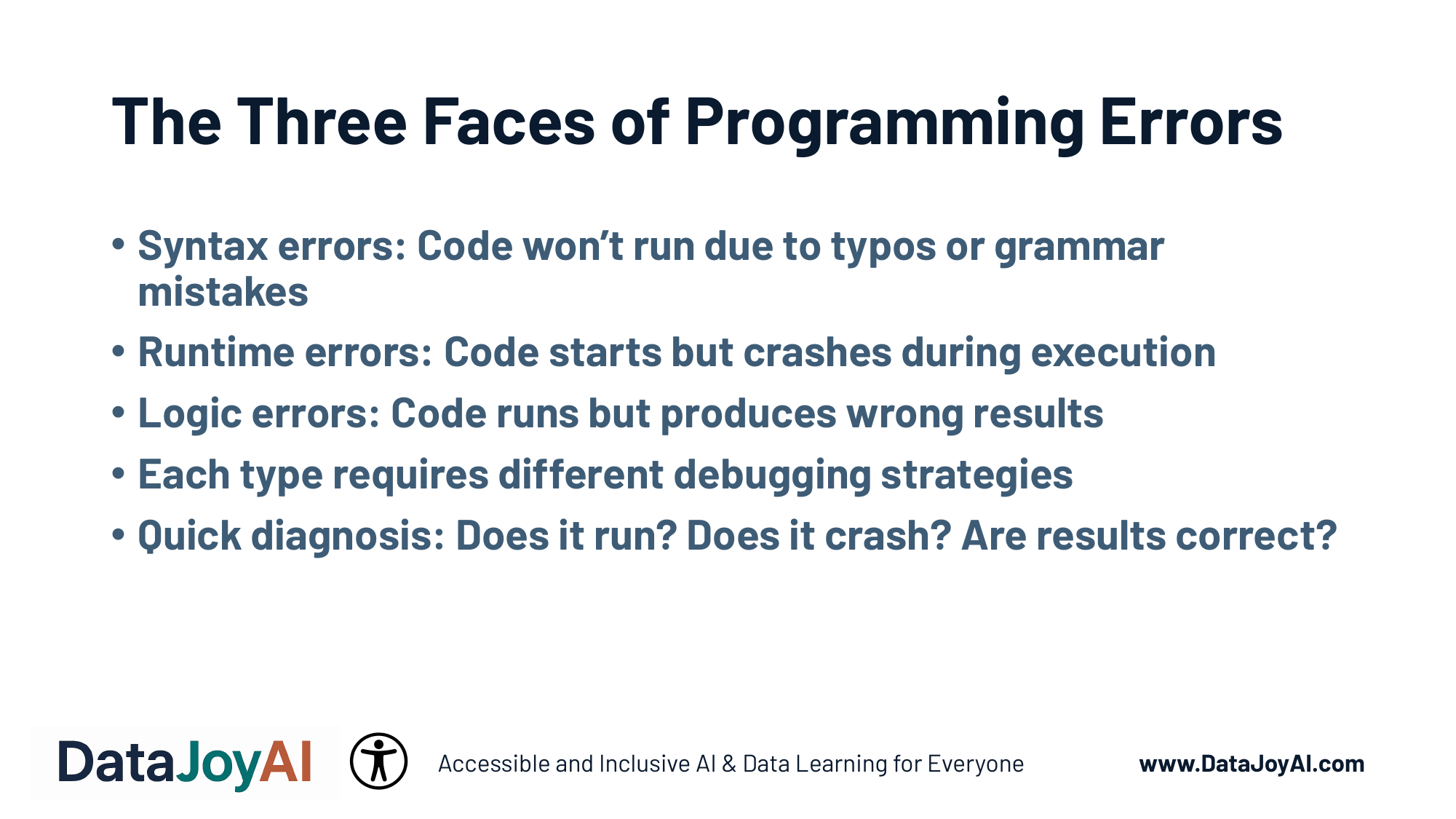

# The Three Faces of Programming Errors
Syntax errors: Code won’t run due to typos or grammar mistakes
Runtime errors: Code starts but crashes during execution
Logic errors: Code runs but produces wrong results
Each type requires different debugging strategies
Quick diagnosis: Does it run? Does it crash? Are results correct?